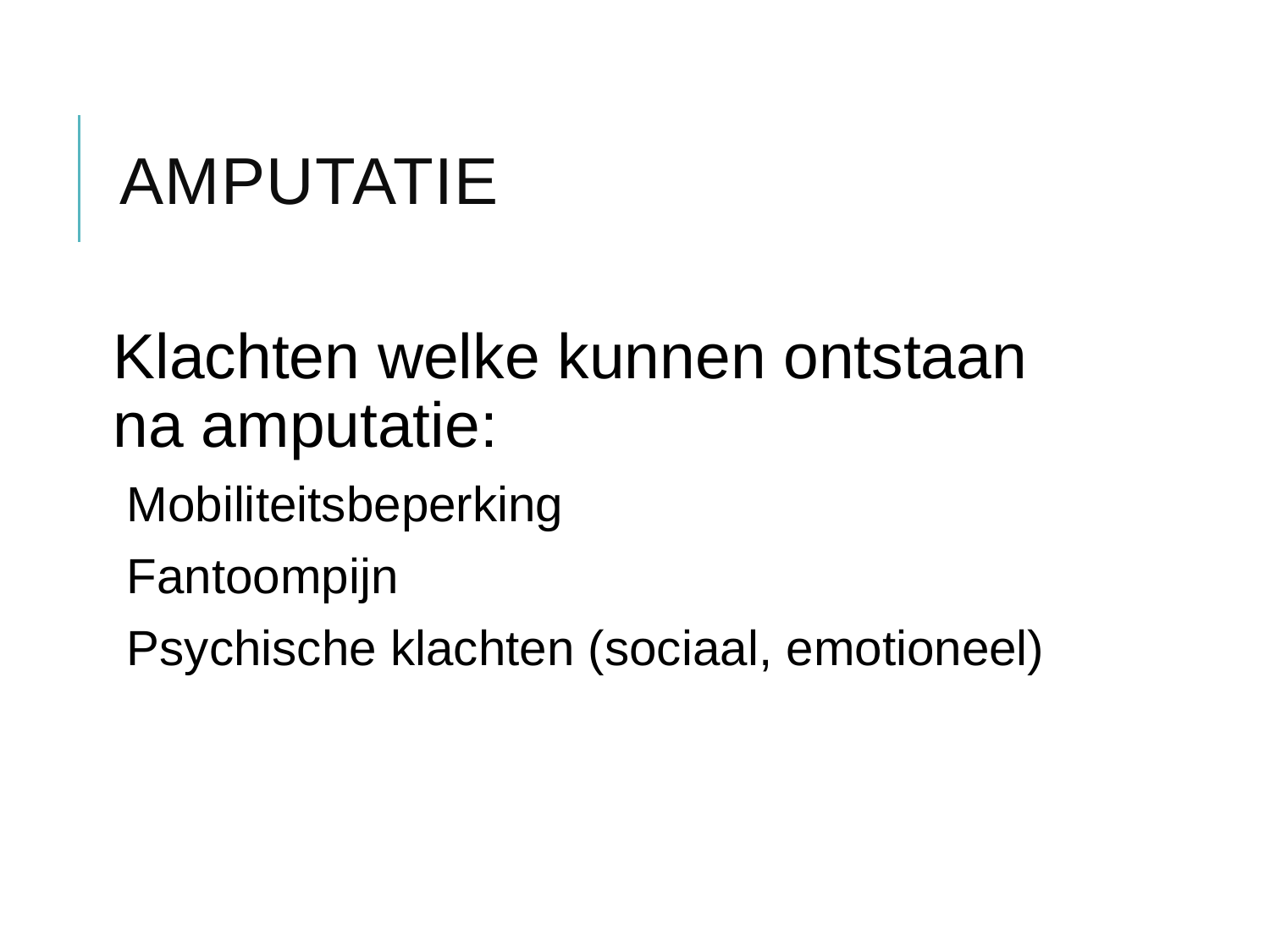

# Amputatie
Klachten welke kunnen ontstaan na amputatie:
Mobiliteitsbeperking
Fantoompijn
Psychische klachten (sociaal, emotioneel)